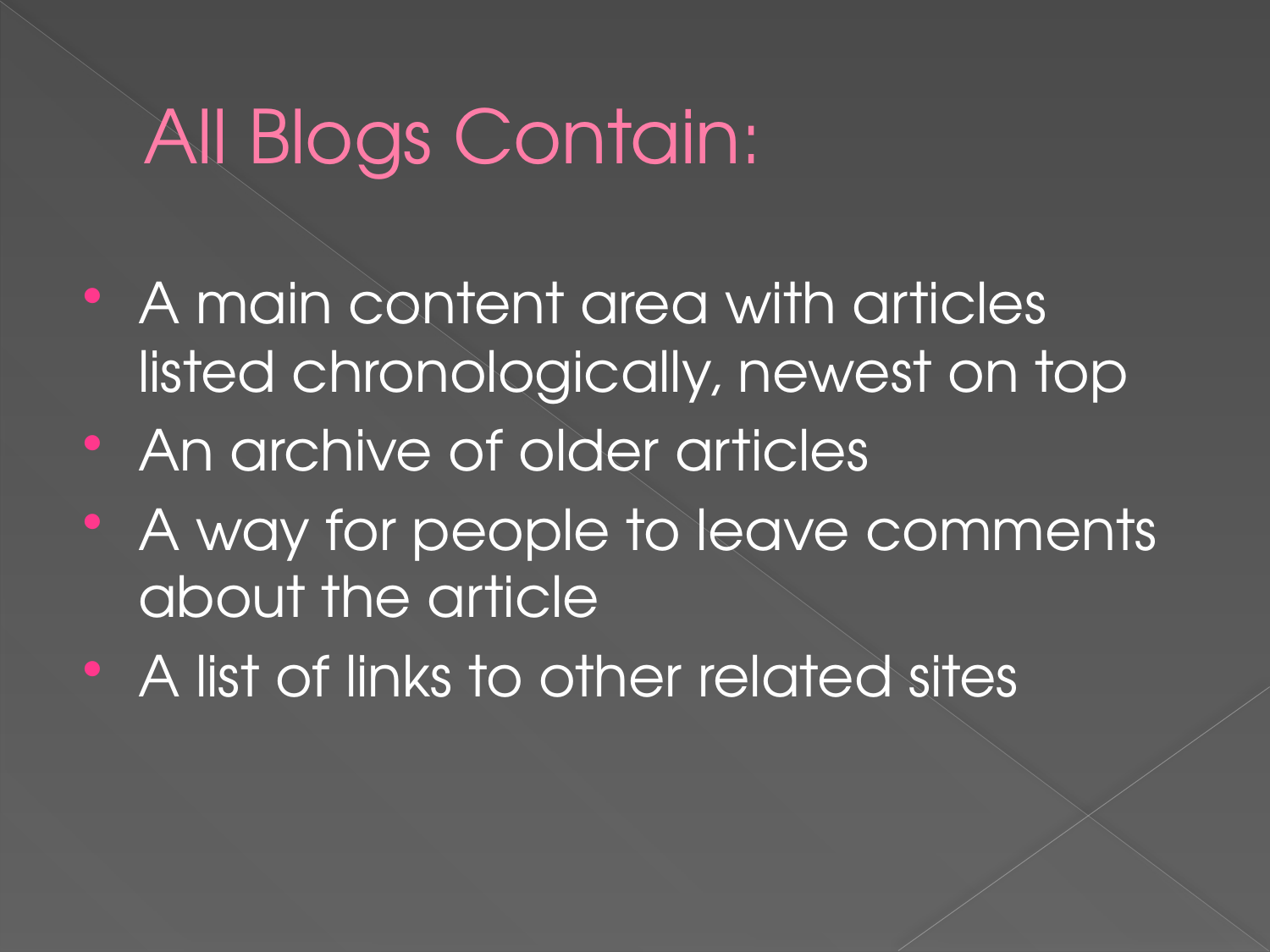

# All Blogs Contain:
A main content area with articles listed chronologically, newest on top
An archive of older articles
A way for people to leave comments about the article
A list of links to other related sites